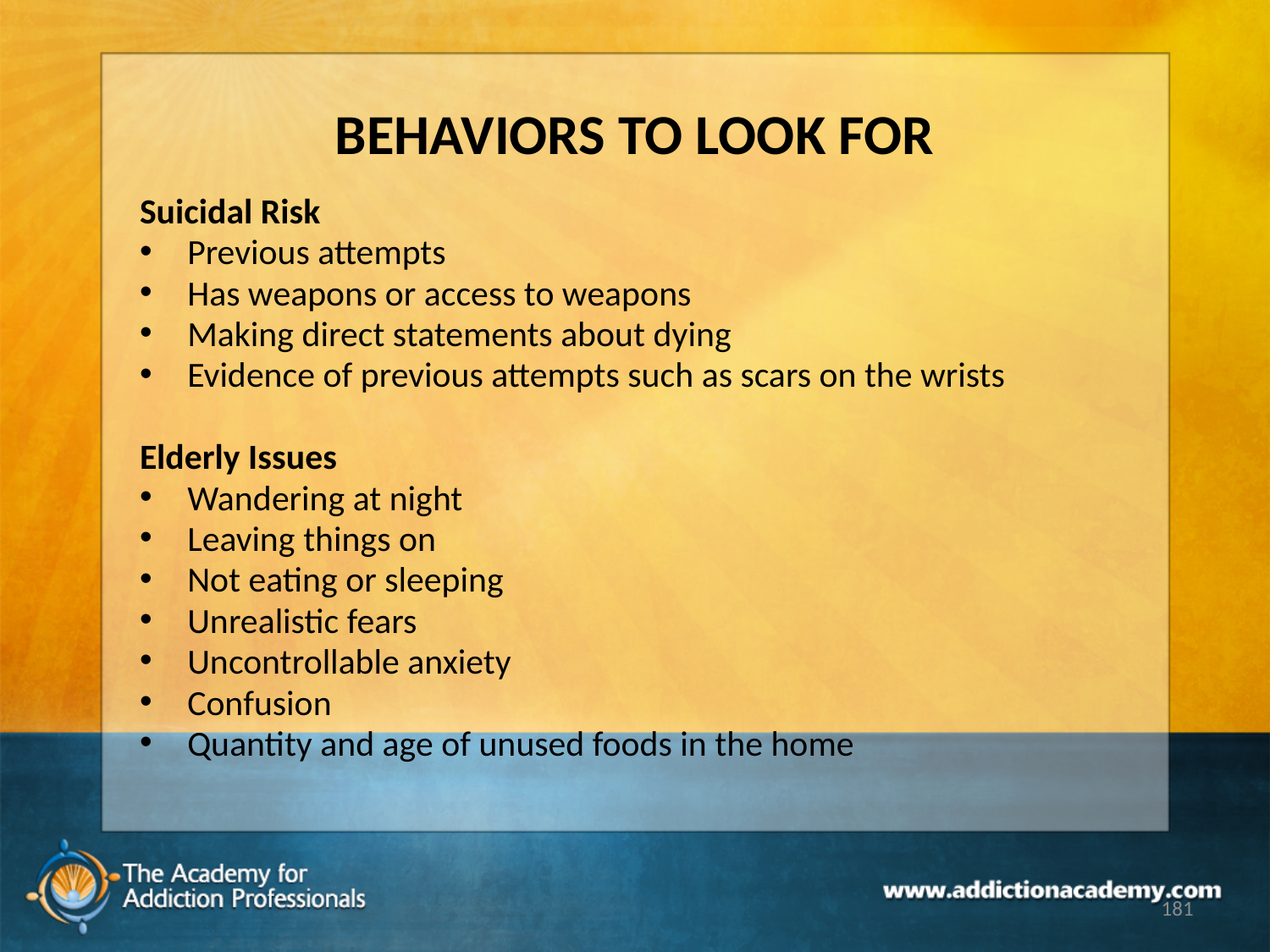

# BEHAVIORS TO LOOK FOR
Suicidal Risk
Previous attempts
Has weapons or access to weapons
Making direct statements about dying
Evidence of previous attempts such as scars on the wrists

Elderly Issues
Wandering at night
Leaving things on
Not eating or sleeping
Unrealistic fears
Uncontrollable anxiety
Confusion
Quantity and age of unused foods in the home
181